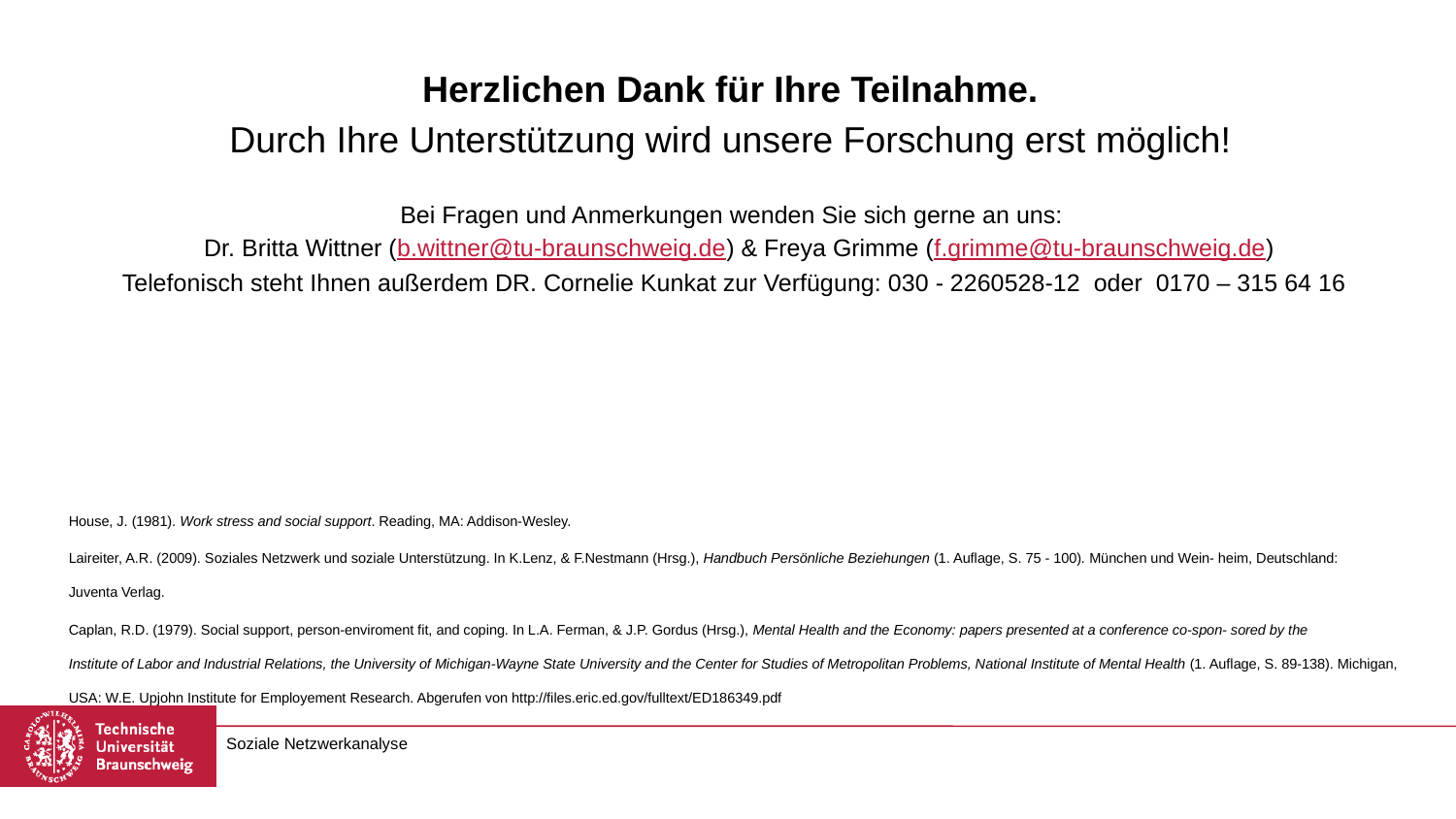

Herzlichen Dank für Ihre Teilnahme.
Durch Ihre Unterstützung wird unsere Forschung erst möglich!

Bei Fragen und Anmerkungen wenden Sie sich gerne an uns:
 Dr. Britta Wittner (b.wittner@tu-braunschweig.de) & Freya Grimme (f.grimme@tu-braunschweig.de)
Telefonisch steht Ihnen außerdem DR. Cornelie Kunkat zur Verfügung: 030 - 2260528-12  oder  0170 – 315 64 16

House, J. (1981). Work stress and social support. Reading, MA: Addison-Wesley.
Laireiter, A.R. (2009). Soziales Netzwerk und soziale Unterstützung. In K.Lenz, & F.Nestmann (Hrsg.), Handbuch Persönliche Beziehungen (1. Auflage, S. 75 - 100). München und Wein- heim, Deutschland: 	Juventa Verlag.
Caplan, R.D. (1979). Social support, person-enviroment fit, and coping. In L.A. Ferman, & J.P. Gordus (Hrsg.), Mental Health and the Economy: papers presented at a conference co-spon- sored by the 	Institute of Labor and Industrial Relations, the University of Michigan-Wayne State University and the Center for Studies of Metropolitan Problems, National Institute of Mental Health (1. Auflage, S. 89-138). Michigan, USA: W.E. Upjohn Institute for Employement Research. Abgerufen von http://files.eric.ed.gov/fulltext/ED186349.pdf